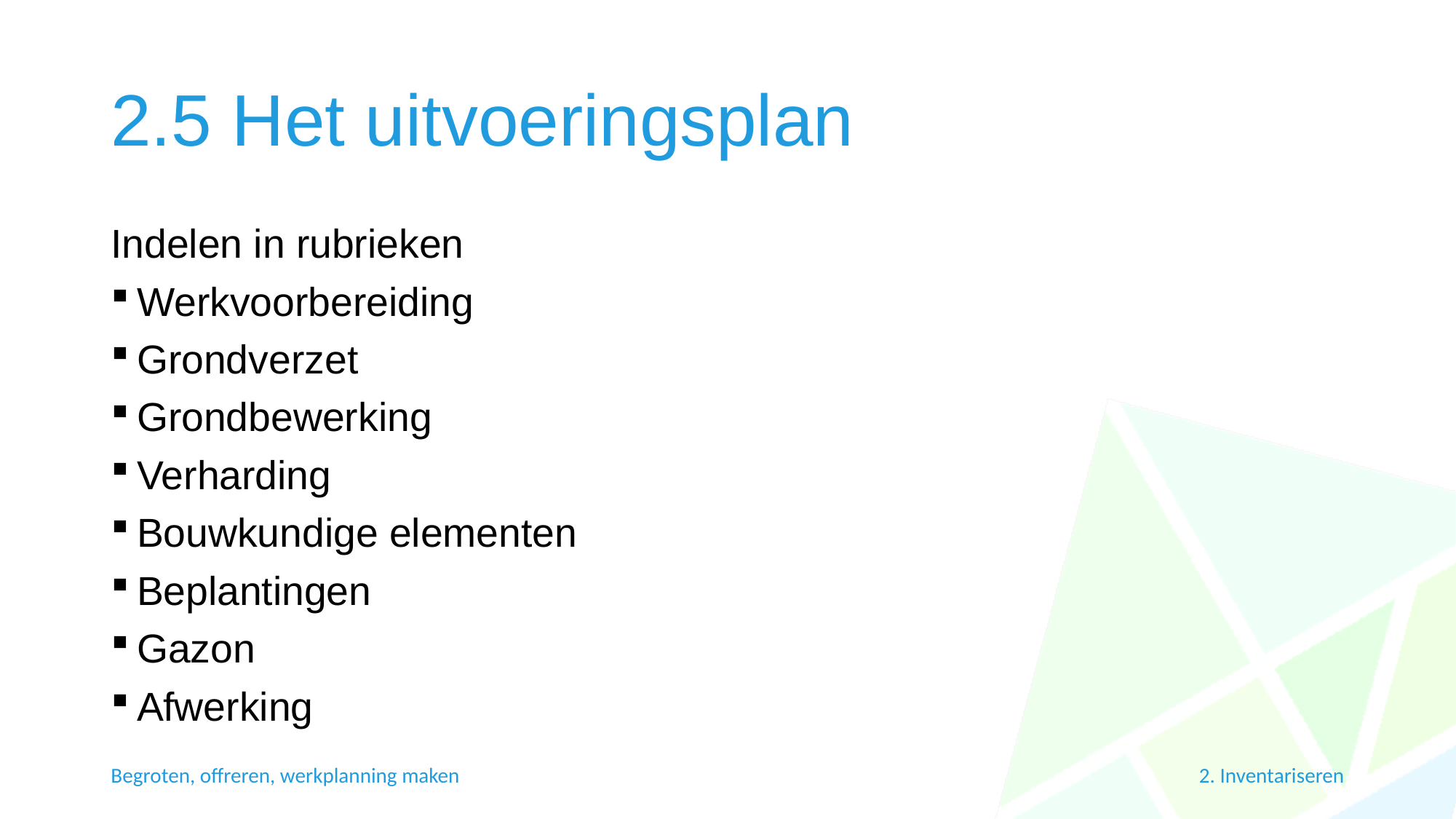

# 2.5 Het uitvoeringsplan
Indelen in rubrieken
Werkvoorbereiding
Grondverzet
Grondbewerking
Verharding
Bouwkundige elementen
Beplantingen
Gazon
Afwerking
2. Inventariseren
Begroten, offreren, werkplanning maken